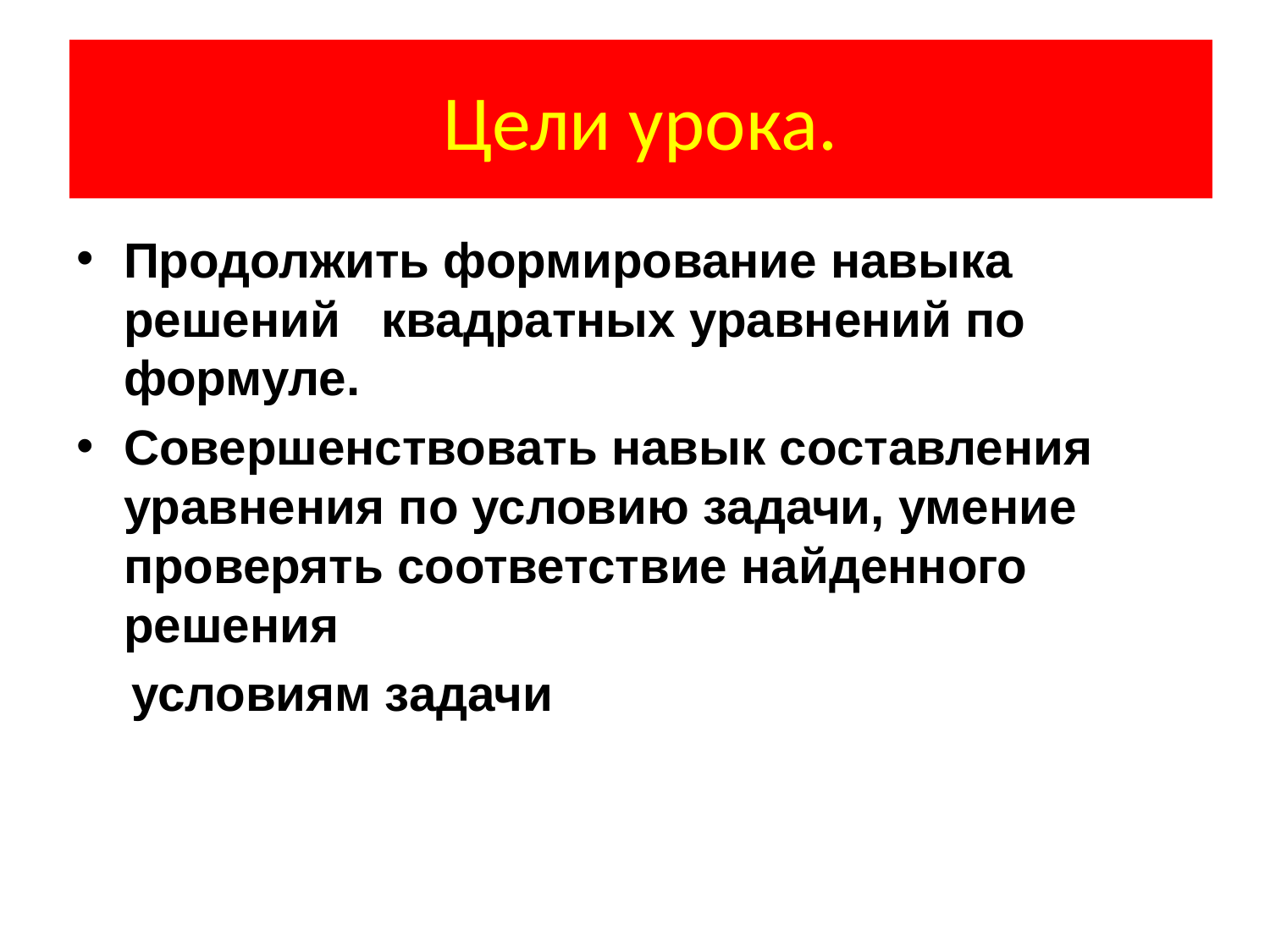

# Цели урока.
Продолжить формирование навыка решений   квадратных уравнений по формуле.
Совершенствовать навык составления уравнения по условию задачи, умение проверять соответствие найденного решения
    условиям задачи